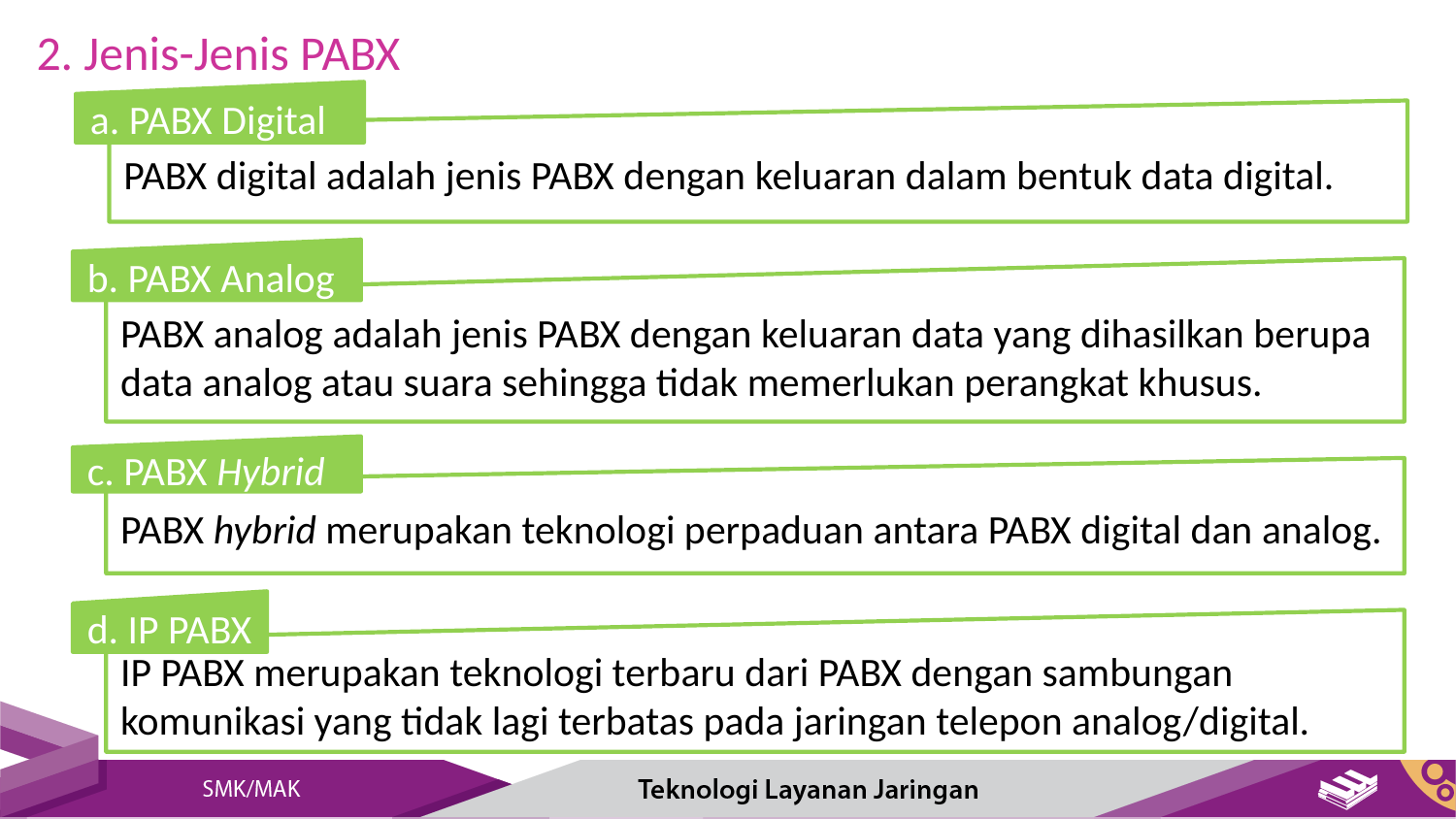

2. Jenis-Jenis PABX
a. PABX Digital
PABX digital adalah jenis PABX dengan keluaran dalam bentuk data digital.
b. PABX Analog
PABX analog adalah jenis PABX dengan keluaran data yang dihasilkan berupa data analog atau suara sehingga tidak memerlukan perangkat khusus.
c. PABX Hybrid
PABX hybrid merupakan teknologi perpaduan antara PABX digital dan analog.
d. IP PABX
IP PABX merupakan teknologi terbaru dari PABX dengan sambungan komunikasi yang tidak lagi terbatas pada jaringan telepon analog/digital.